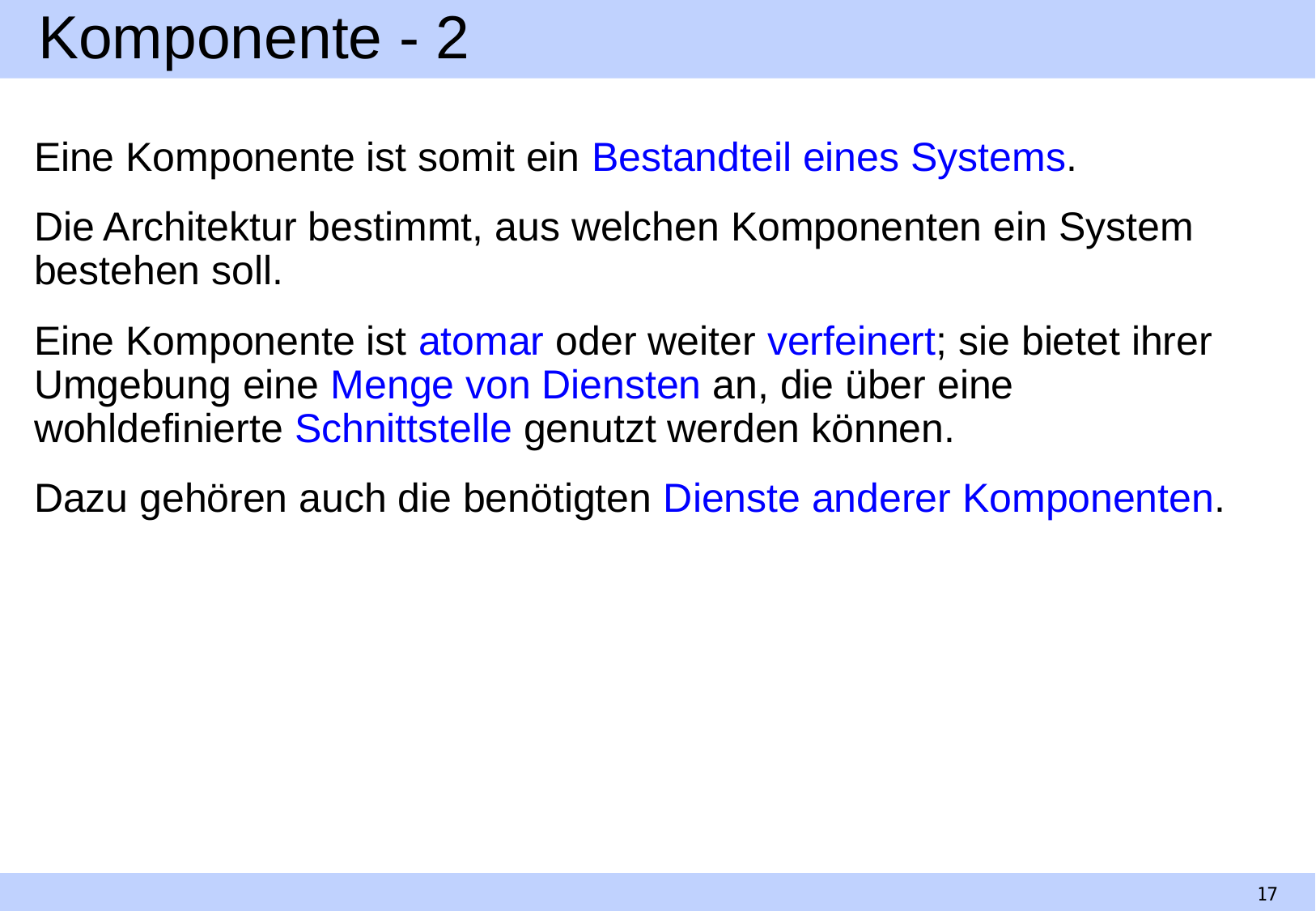

# Komponente - 2
Eine Komponente ist somit ein Bestandteil eines Systems.
Die Architektur bestimmt, aus welchen Komponenten ein System bestehen soll.
Eine Komponente ist atomar oder weiter verfeinert; sie bietet ihrer Umgebung eine Menge von Diensten an, die über eine wohldefinierte Schnittstelle genutzt werden können.
Dazu gehören auch die benötigten Dienste anderer Komponenten.
17